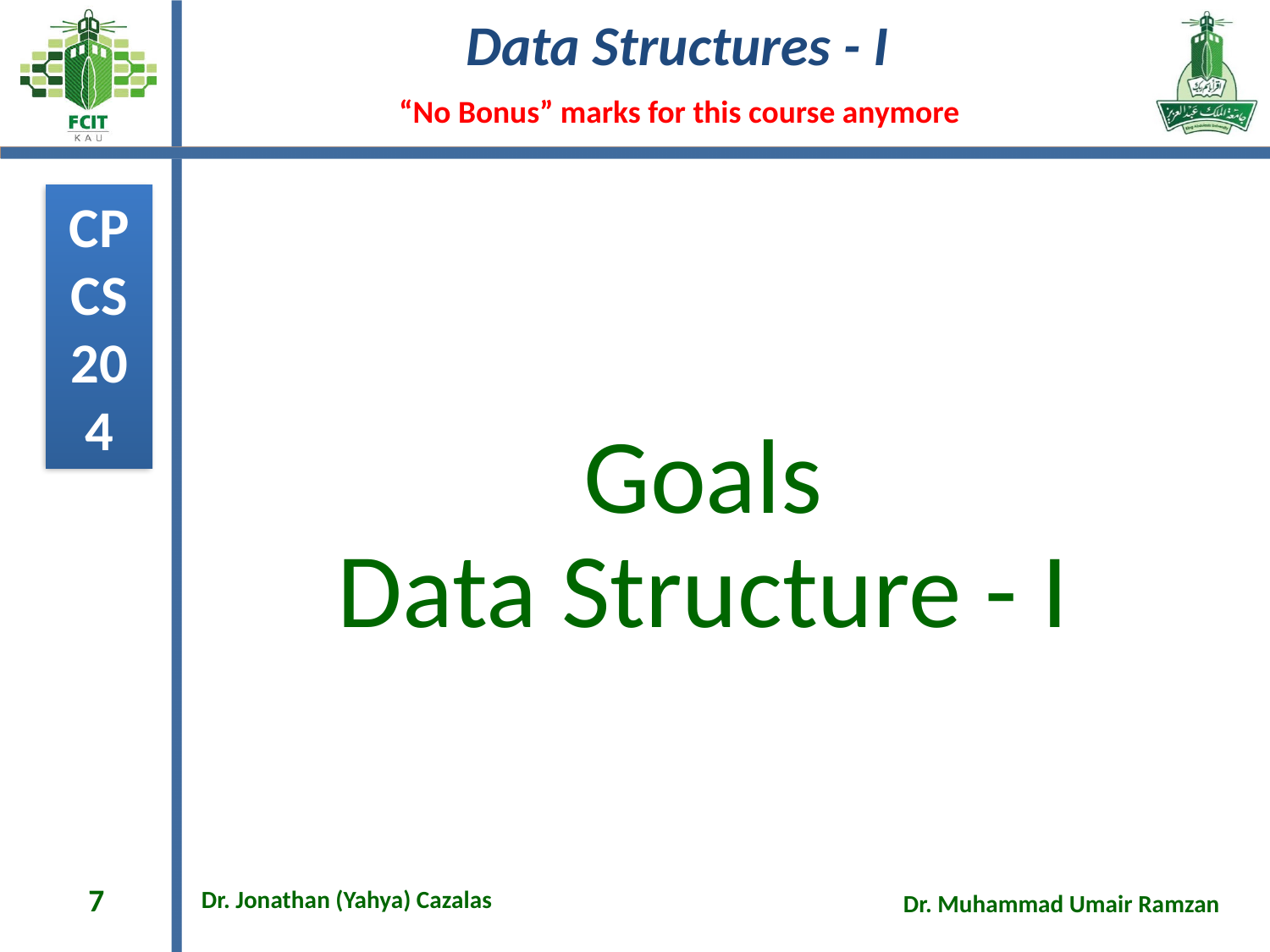

# Goals Data Structure - I
7